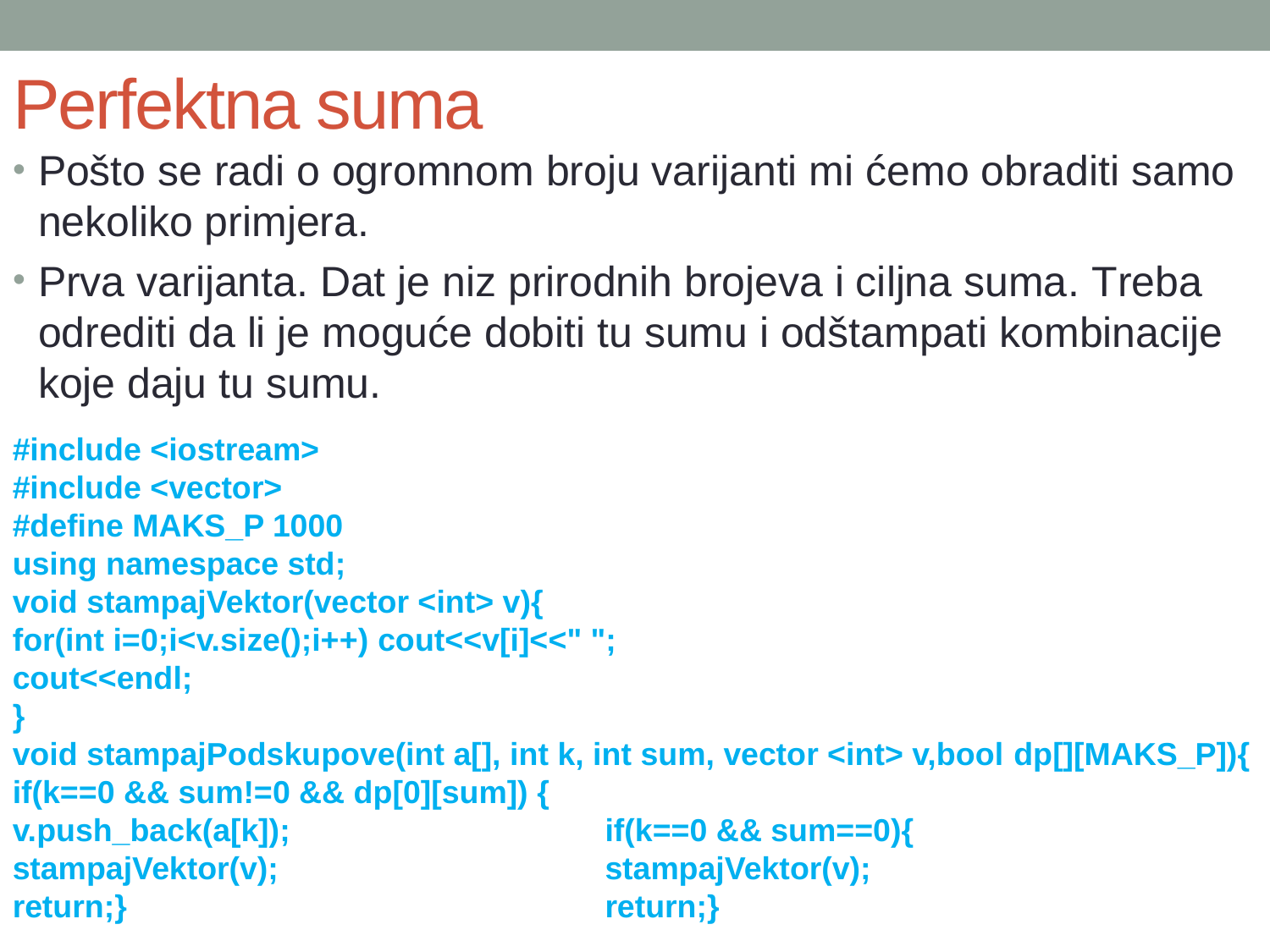

# Perfektna suma
Pošto se radi o ogromnom broju varijanti mi ćemo obraditi samo nekoliko primjera.
Prva varijanta. Dat je niz prirodnih brojeva i ciljna suma. Treba odrediti da li je moguće dobiti tu sumu i odštampati kombinacije koje daju tu sumu.
#include <iostream>
#include <vector>
#define MAKS_P 1000
using namespace std;
void stampajVektor(vector <int> v){
for(int i=0;i<v.size();i++) cout<<v[i]<<" ";
cout<<endl;
}
void stampajPodskupove(int a[], int k, int sum, vector <int> v,bool dp[][MAKS_P]){
if(k==0 && sum!=0 && dp[0][sum]) {
v.push_back(a[k]);
stampajVektor(v);
return;}
if(k==0 && sum==0){
stampajVektor(v);
return;}